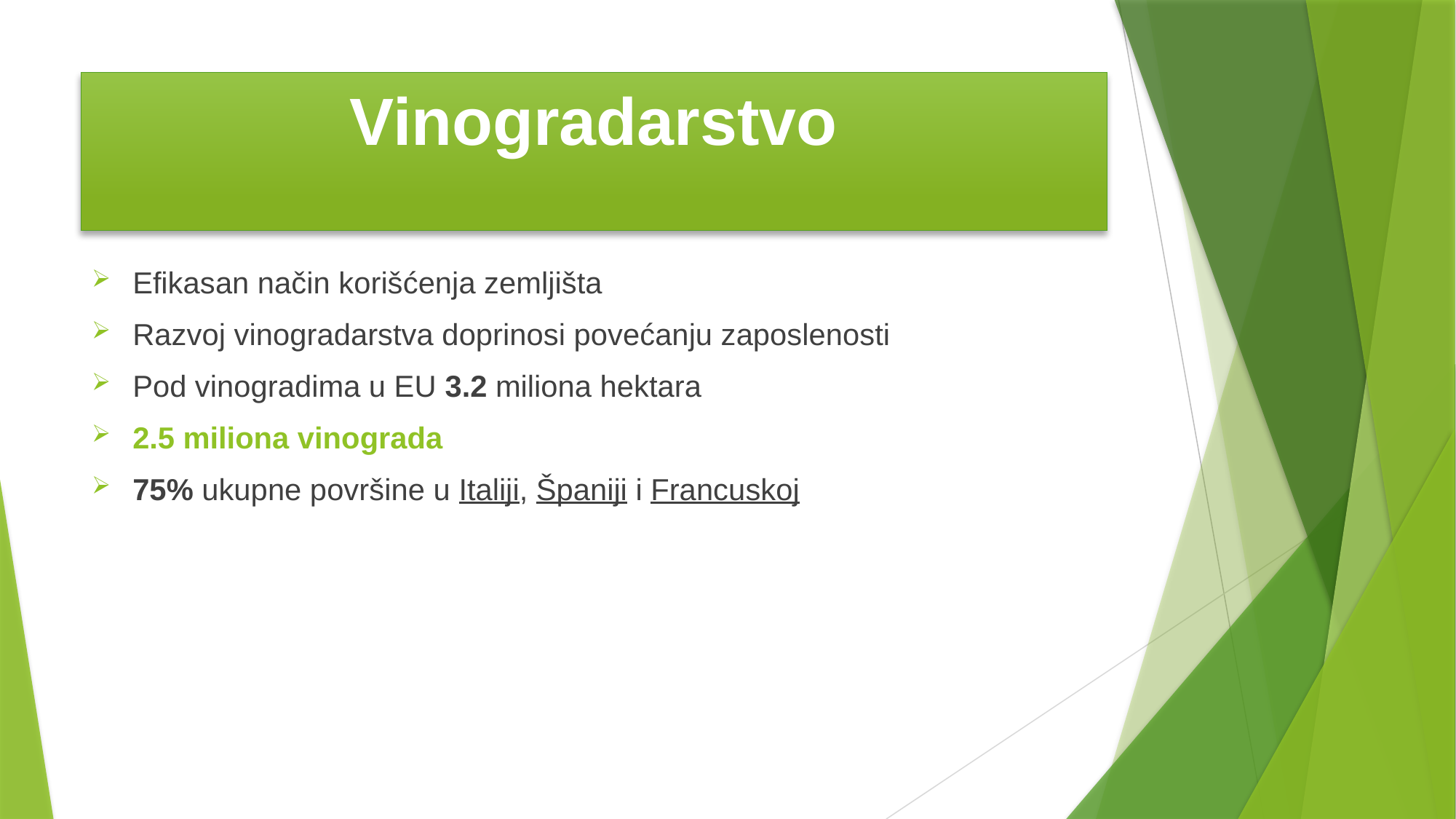

# Vinogradarstvo
Efikasan način korišćenja zemljišta
Razvoj vinogradarstva doprinosi povećanju zaposlenosti
Pod vinogradima u EU 3.2 miliona hektara
2.5 miliona vinograda
75% ukupne površine u Italiji, Španiji i Francuskoj